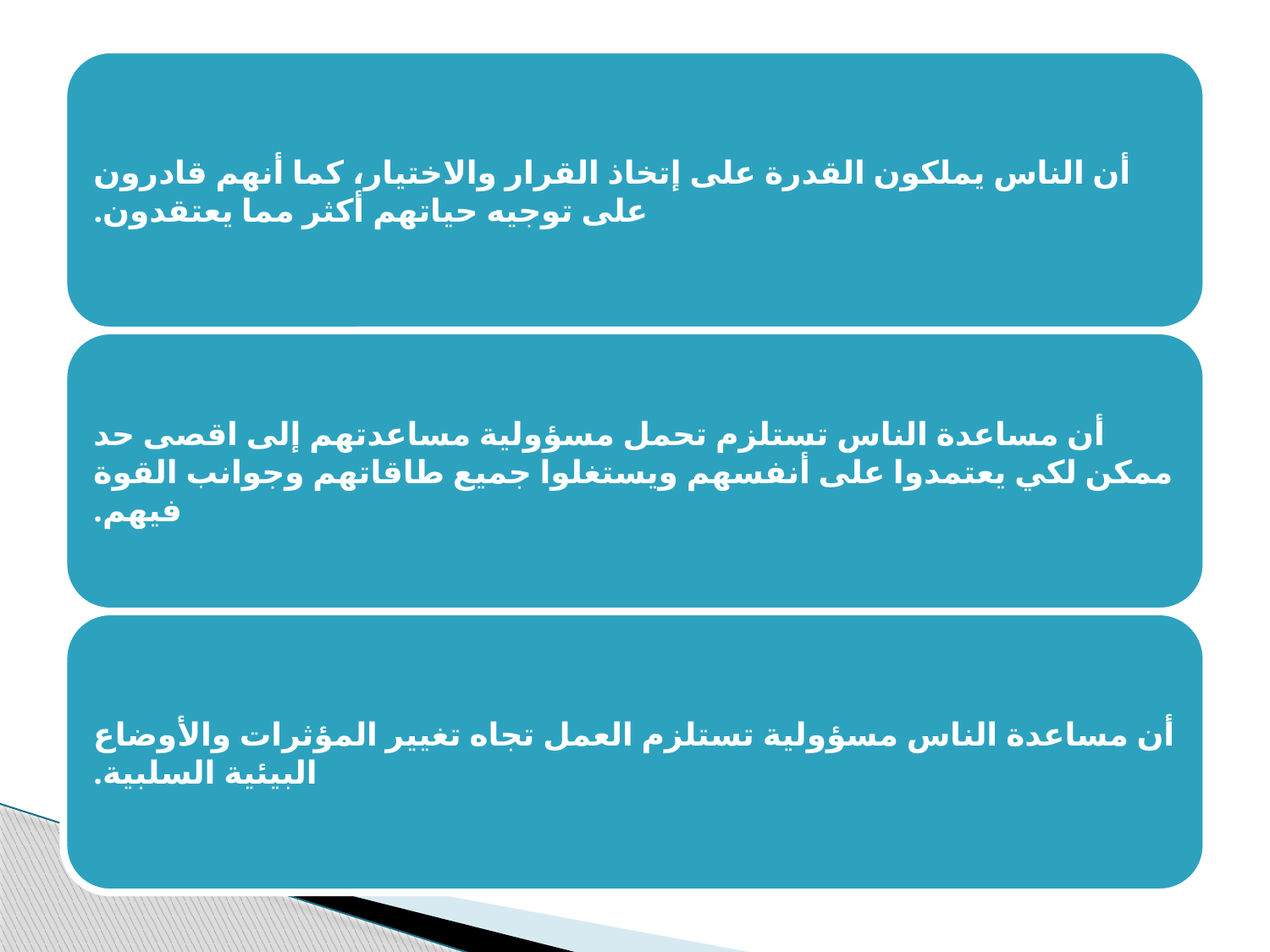

#
أن مساعدة الناس تستلزم تحمل مسؤولية مساعدتهم إلى اقصى حد ممكن لكي يعتمدوا على أنفسهم ويستغلوا جميع طاقاتهم وجوانب القوة فيهم.